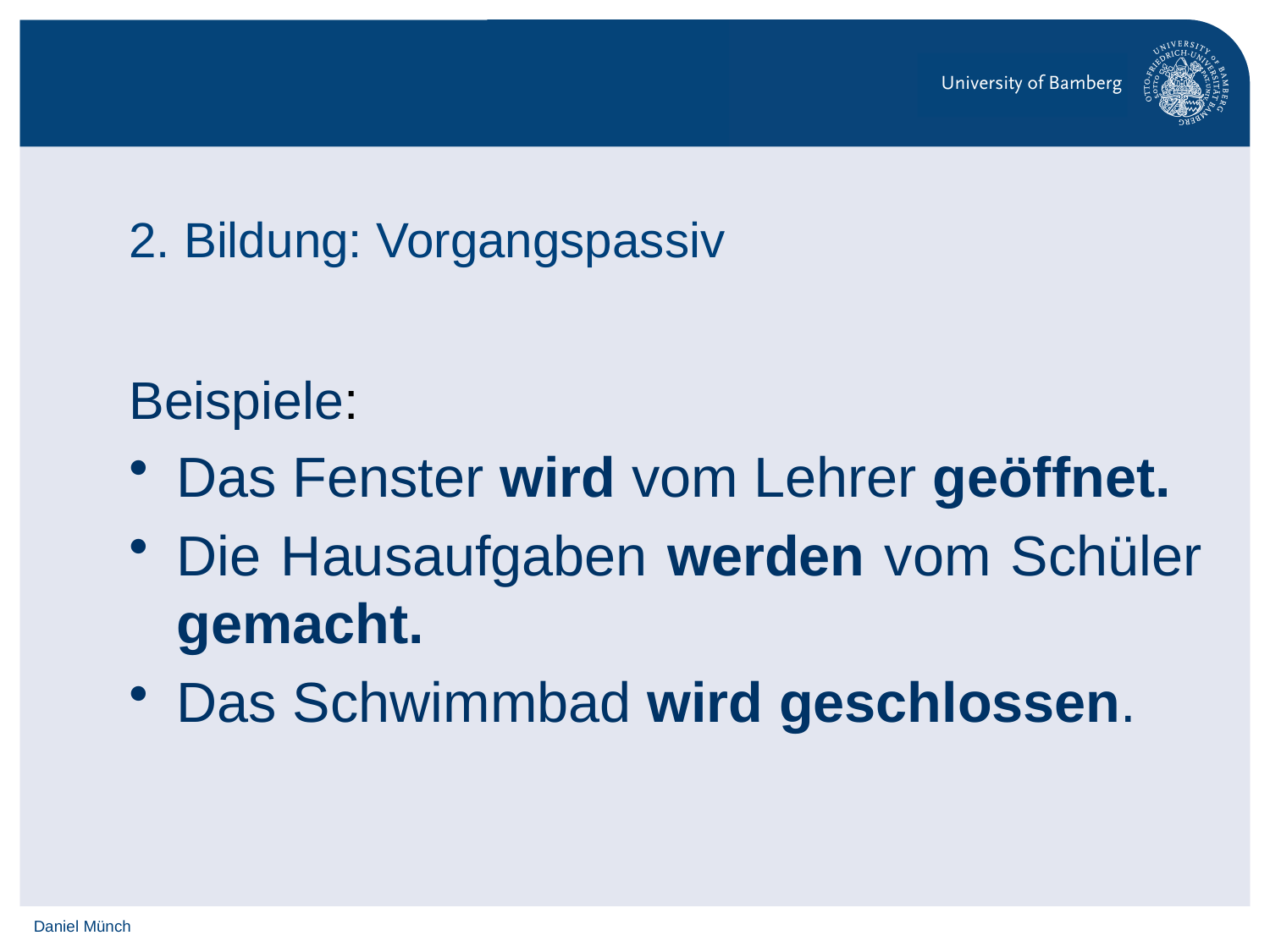

# 2. Bildung: Vorgangspassiv
Beispiele:
Das Fenster wird vom Lehrer geöffnet.
Die Hausaufgaben werden vom Schüler gemacht.
Das Schwimmbad wird geschlossen.